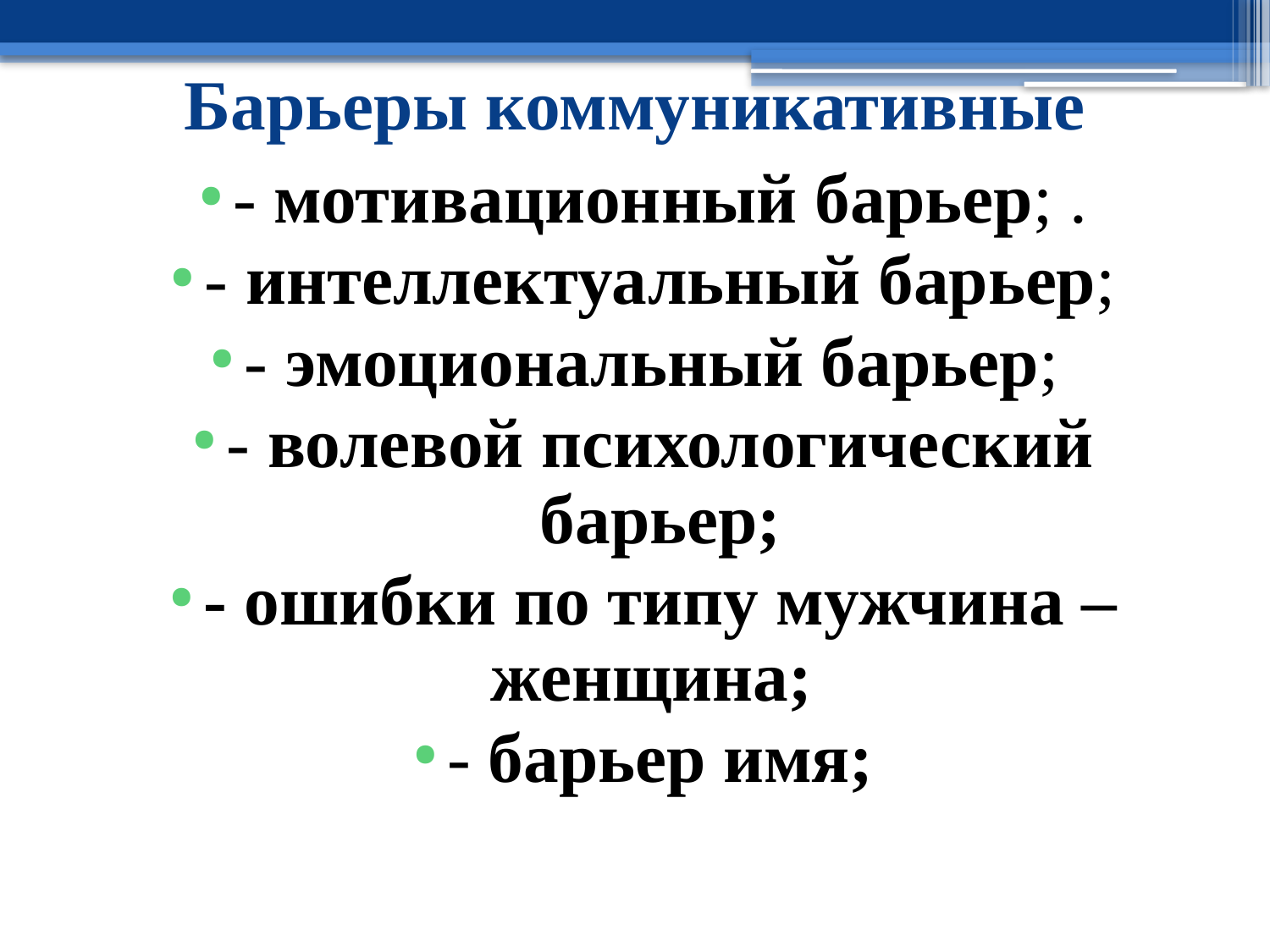

# Барьеры коммуникативные
- мотивационный барьер; .
- интеллектуальный барьер;
- эмоциональный барьер;
- волевой психологический барьер;
- ошибки по типу мужчина – женщина;
- барьер имя;